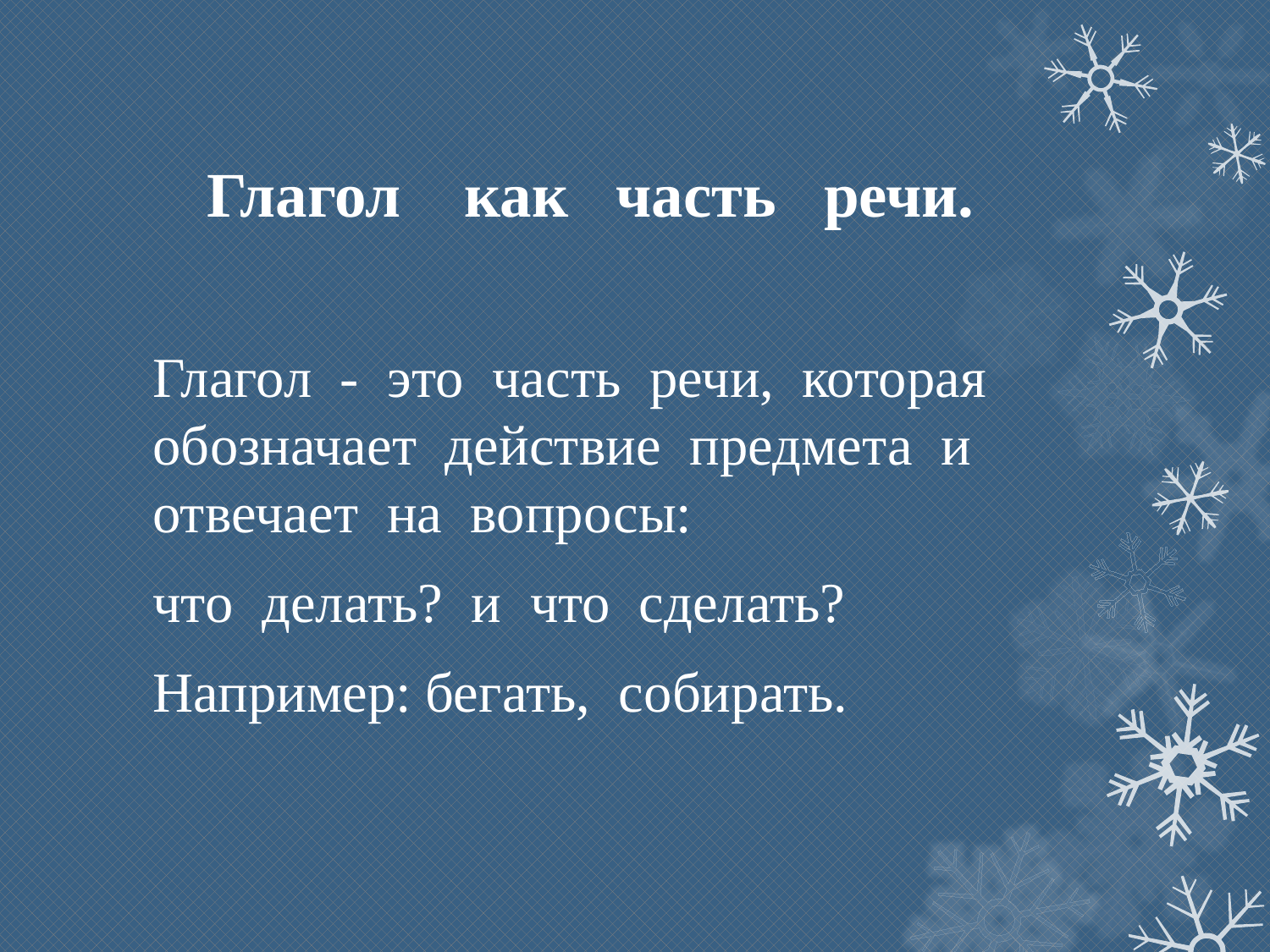

# Глагол    как   часть   речи.
Глагол  -  это  часть  речи,  которая  обозначает  действие  предмета  и  отвечает  на  вопросы:
что  делать?  и  что  сделать?
Например: бегать,  собирать.